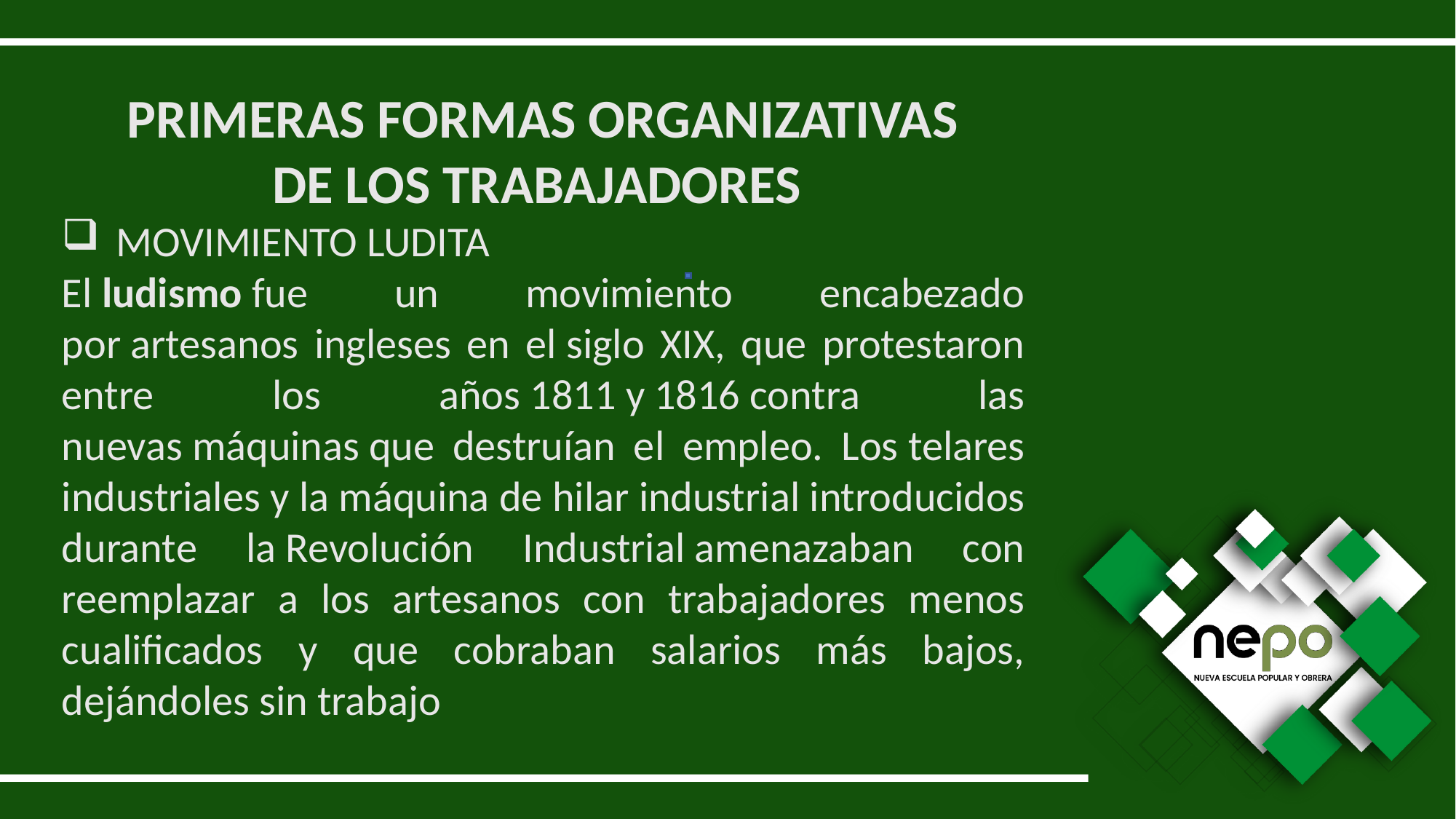

PRIMERAS FORMAS ORGANIZATIVAS
DE LOS TRABAJADORES
MOVIMIENTO LUDITA
El ludismo fue un movimiento encabezado por artesanos ingleses en el siglo XIX, que protestaron entre los años 1811 y 1816 contra las nuevas máquinas que destruían el empleo. Los telares industriales y la máquina de hilar industrial introducidos durante la Revolución Industrial amenazaban con reemplazar a los artesanos con trabajadores menos cualificados y que cobraban salarios más bajos, dejándoles sin trabajo